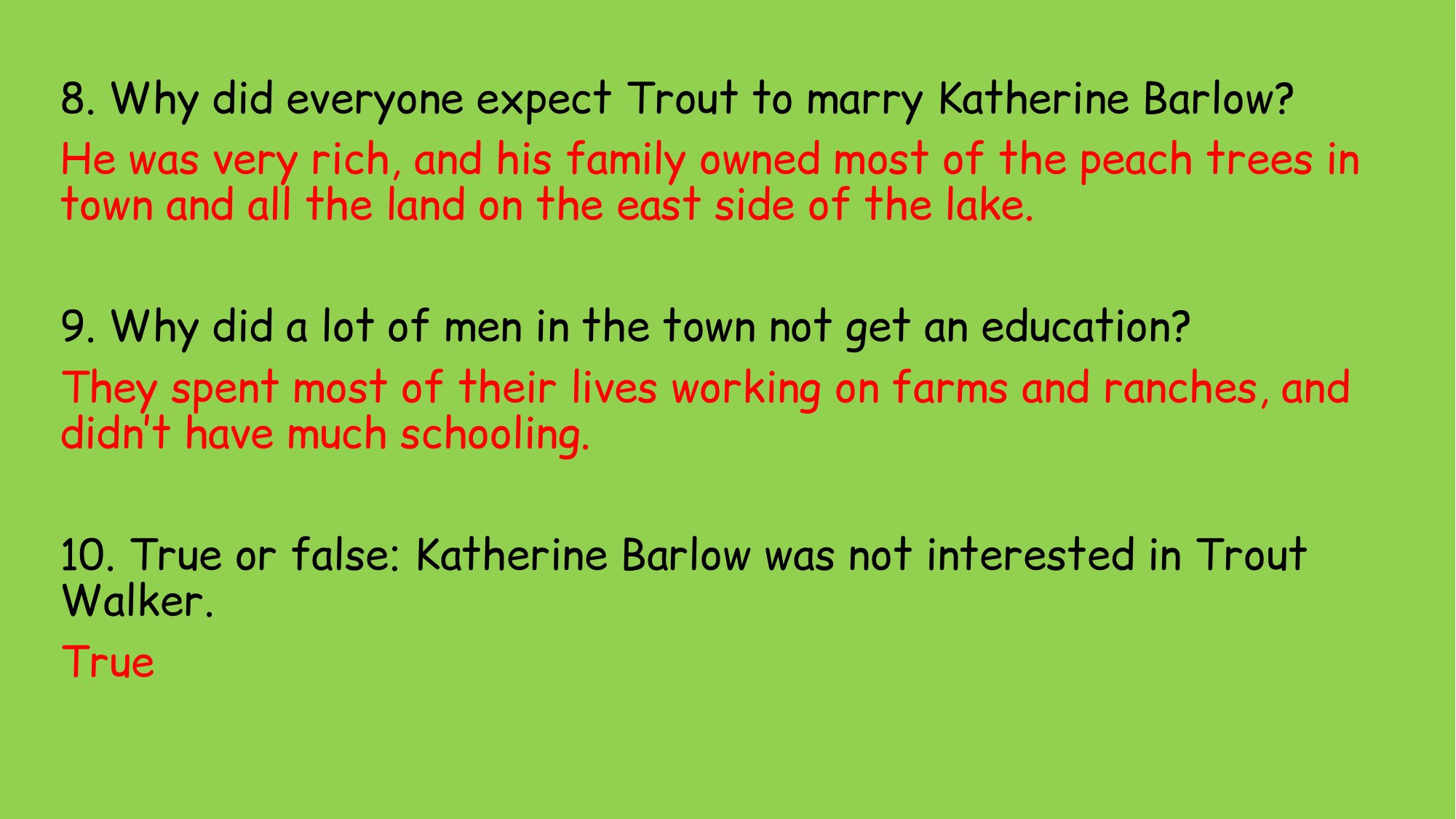

8. Why did everyone expect Trout to marry Katherine Barlow?
He was very rich, and his family owned most of the peach trees in town and all the land on the east side of the lake.

9. Why did a lot of men in the town not get an education?
They spent most of their lives working on farms and ranches, and didn’t have much schooling.

10. True or false: Katherine Barlow was not interested in Trout Walker.
True